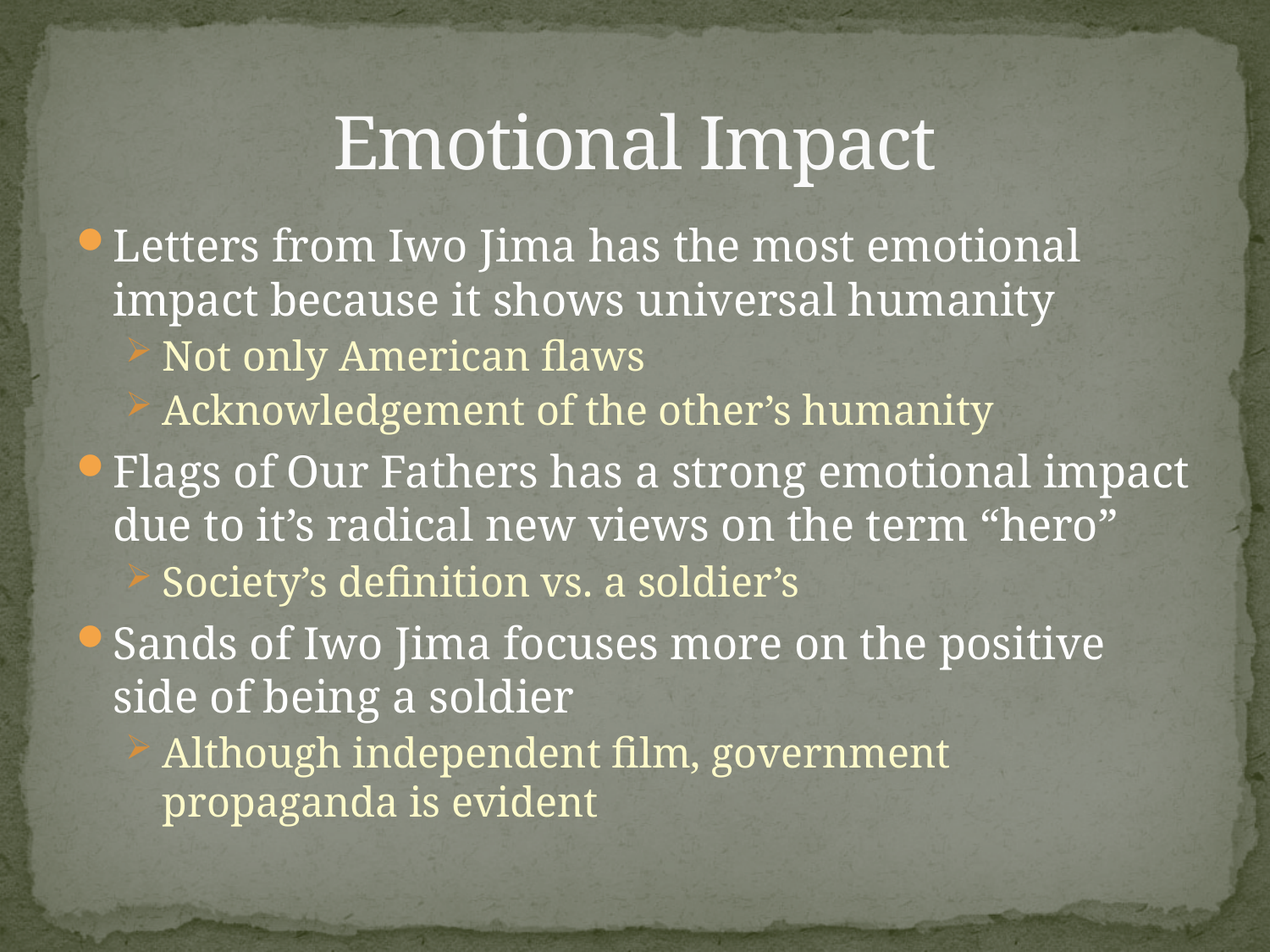

# Emotional Impact
Letters from Iwo Jima has the most emotional impact because it shows universal humanity
Not only American flaws
Acknowledgement of the other’s humanity
Flags of Our Fathers has a strong emotional impact due to it’s radical new views on the term “hero”
Society’s definition vs. a soldier’s
Sands of Iwo Jima focuses more on the positive side of being a soldier
Although independent film, government propaganda is evident